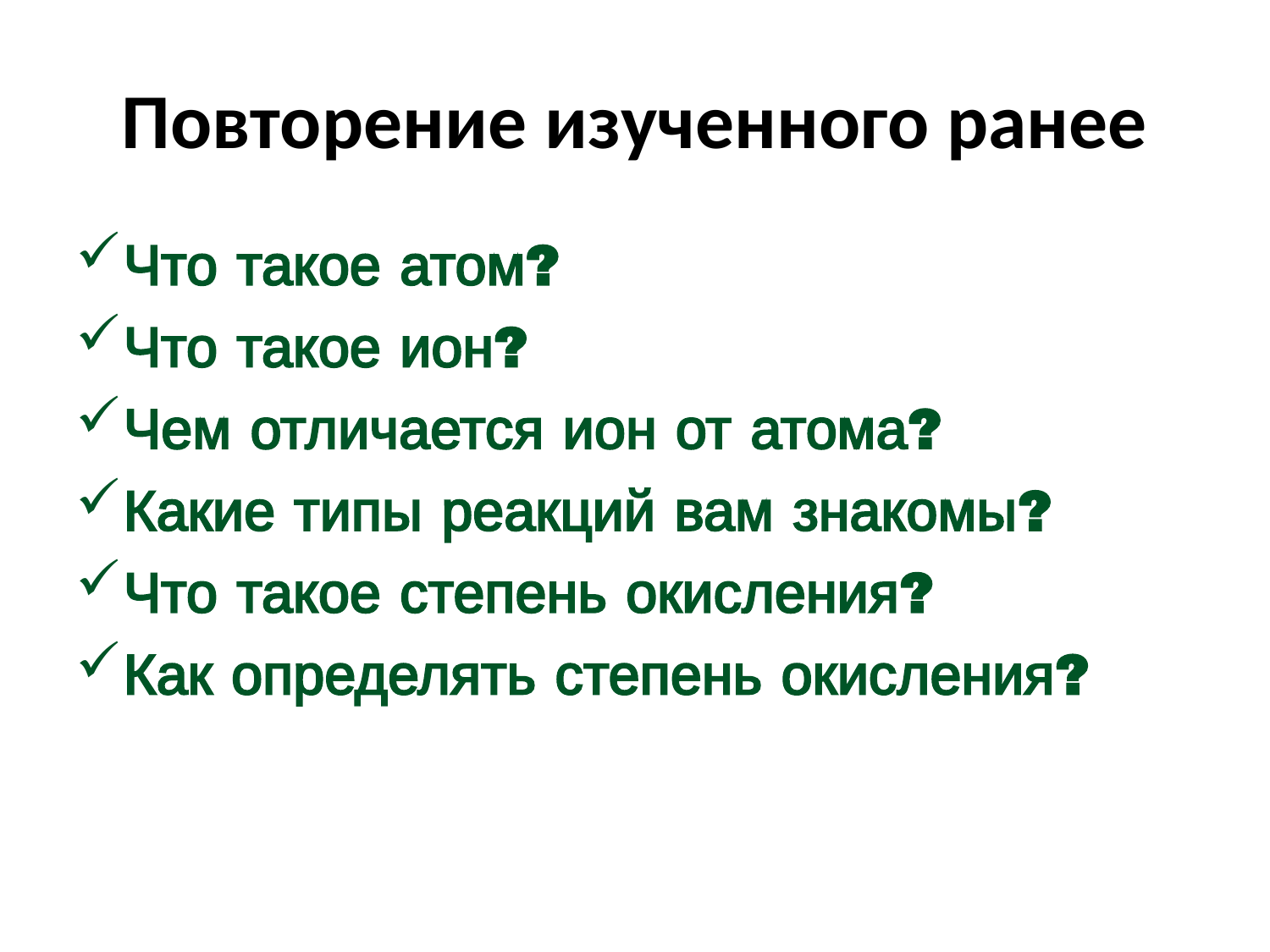

Повторение изученного ранее
Что такое атом?
Что такое ион?
Чем отличается ион от атома?
Какие типы реакций вам знакомы?
Что такое степень окисления?
Как определять степень окисления?